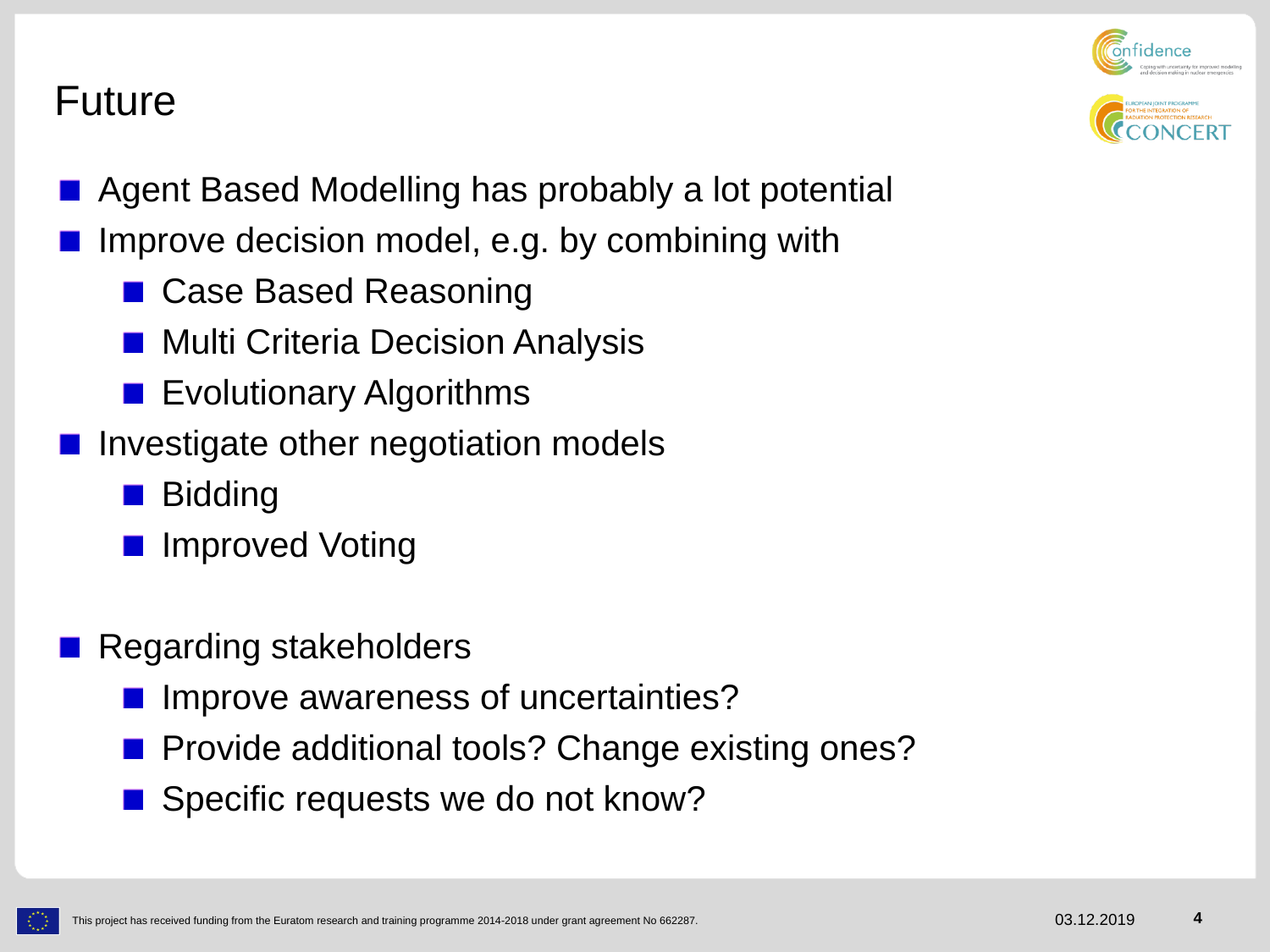

Future
Agent Based Modelling has probably a lot potential
Improve decision model, e.g. by combining with
Case Based Reasoning
Multi Criteria Decision Analysis
Evolutionary Algorithms
Investigate other negotiation models
Bidding
Improved Voting

Regarding stakeholders
Improve awareness of uncertainties?
Provide additional tools? Change existing ones?
Specific requests we do not know?